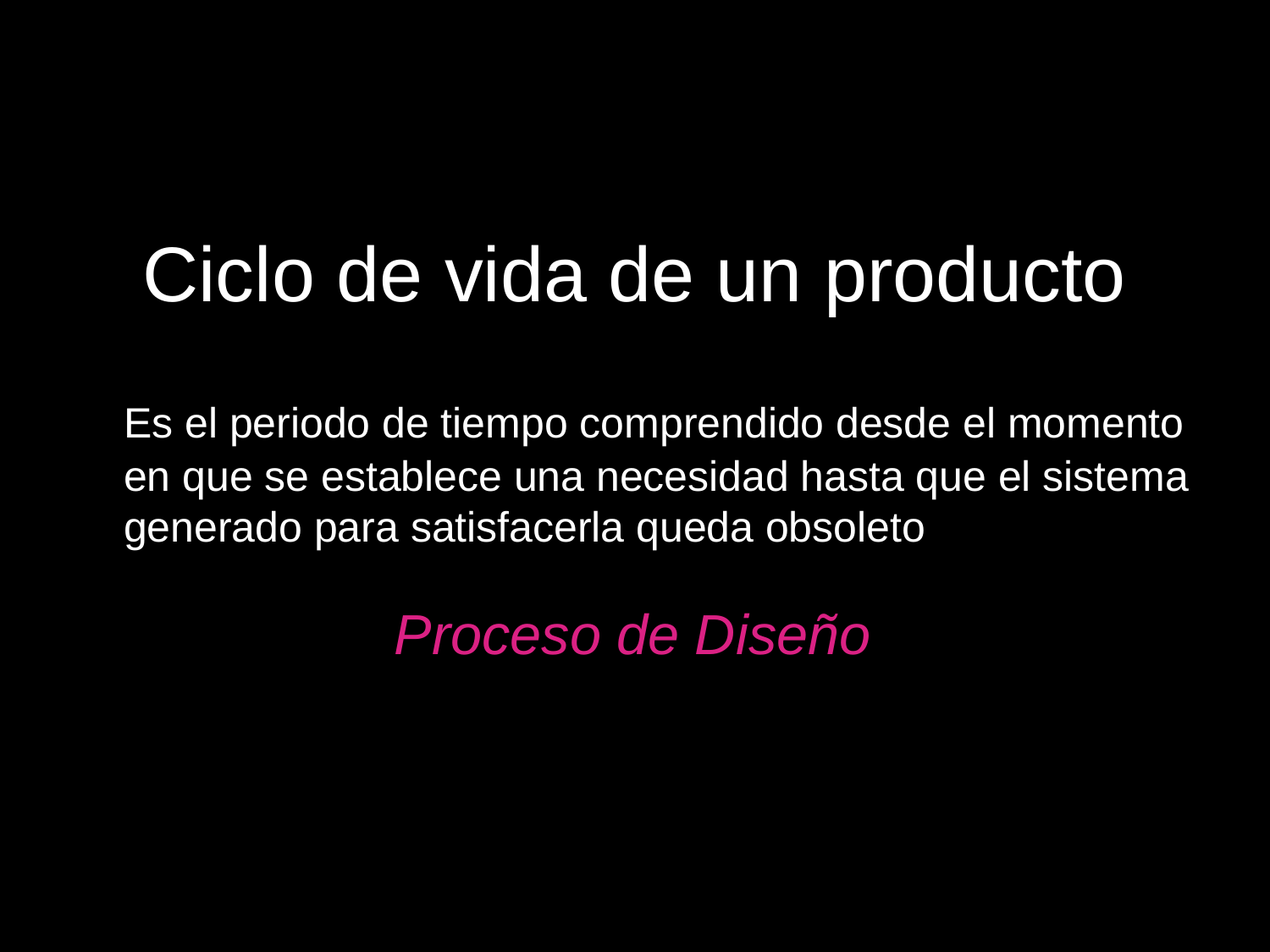

# Ciclo de vida de un producto
	Es el periodo de tiempo comprendido desde el momento en que se establece una necesidad hasta que el sistema generado para satisfacerla queda obsoleto
Proceso de Diseño